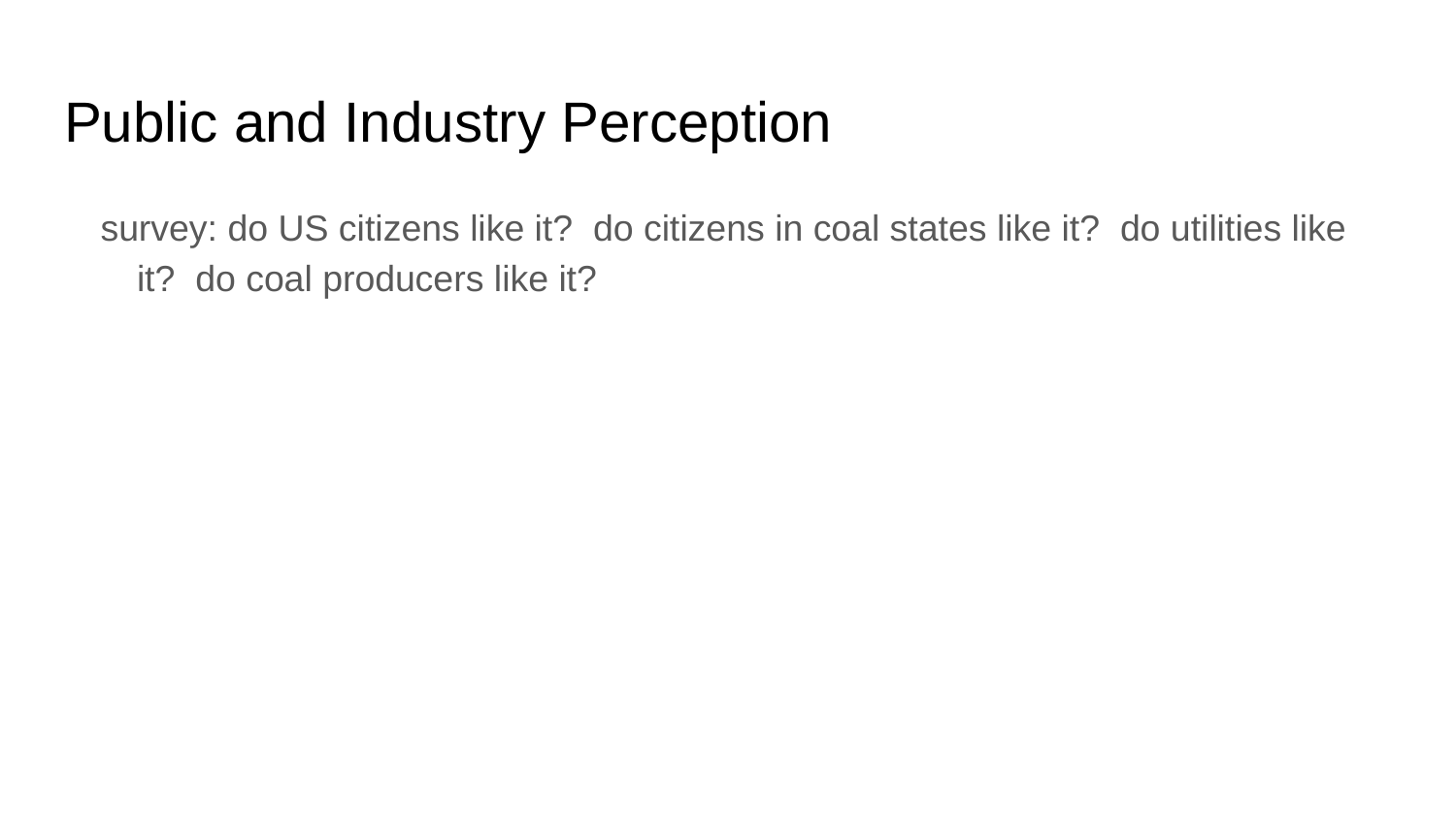

# Public and Industry Perception
survey: do US citizens like it?  do citizens in coal states like it?  do utilities like it?  do coal producers like it?